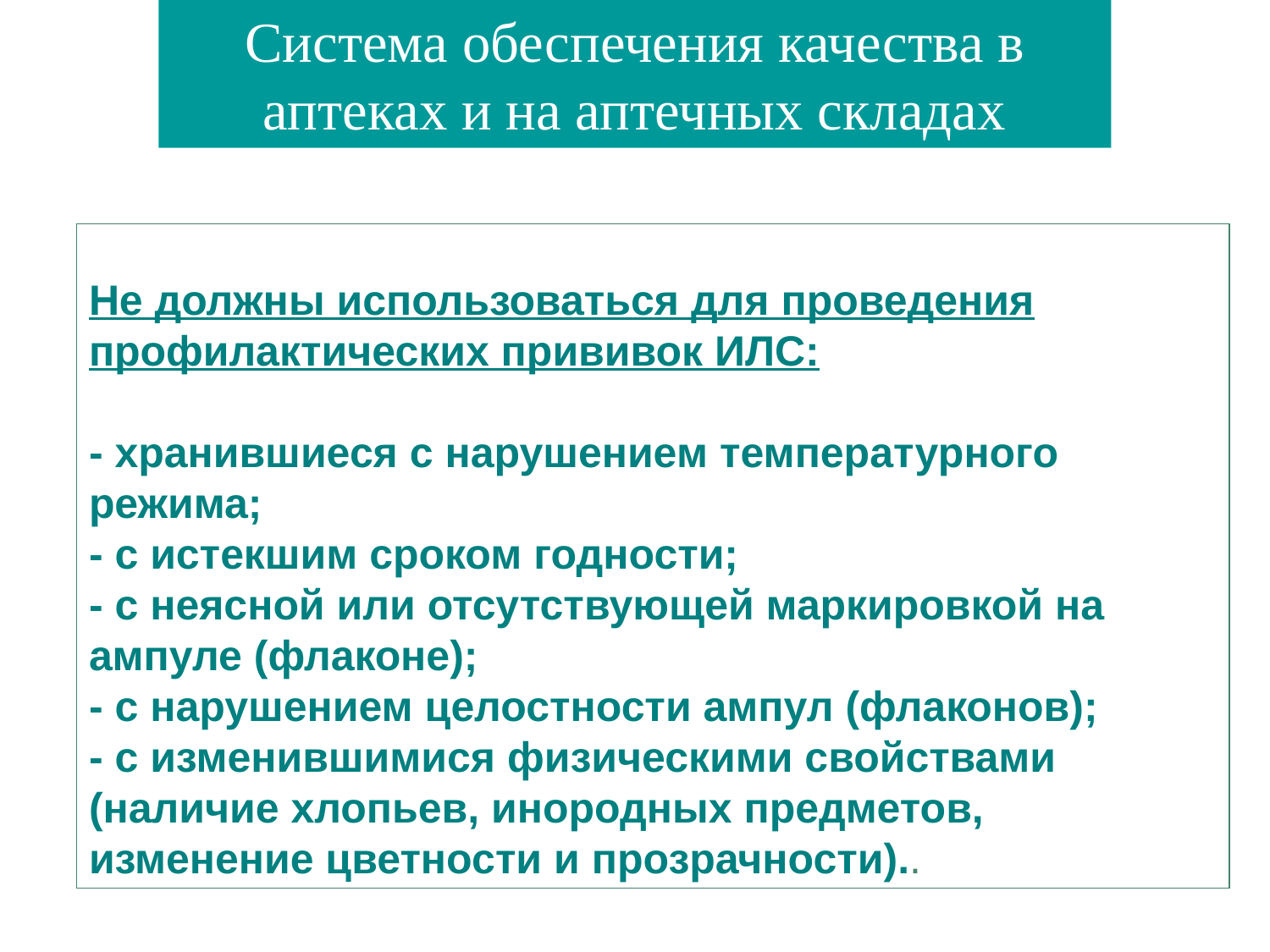

Система обеспечения качества в аптеках и на аптечных складах

Не должны использоваться для проведения профилактических прививок ИЛС:

- хранившиеся с нарушением температурного режима;
- с истекшим сроком годности;
- с неясной или отсутствующей маркировкой на ампуле (флаконе);
- с нарушением целостности ампул (флаконов);
- с изменившимися физическими свойствами (наличие хлопьев, инородных предметов, изменение цветности и прозрачности)..